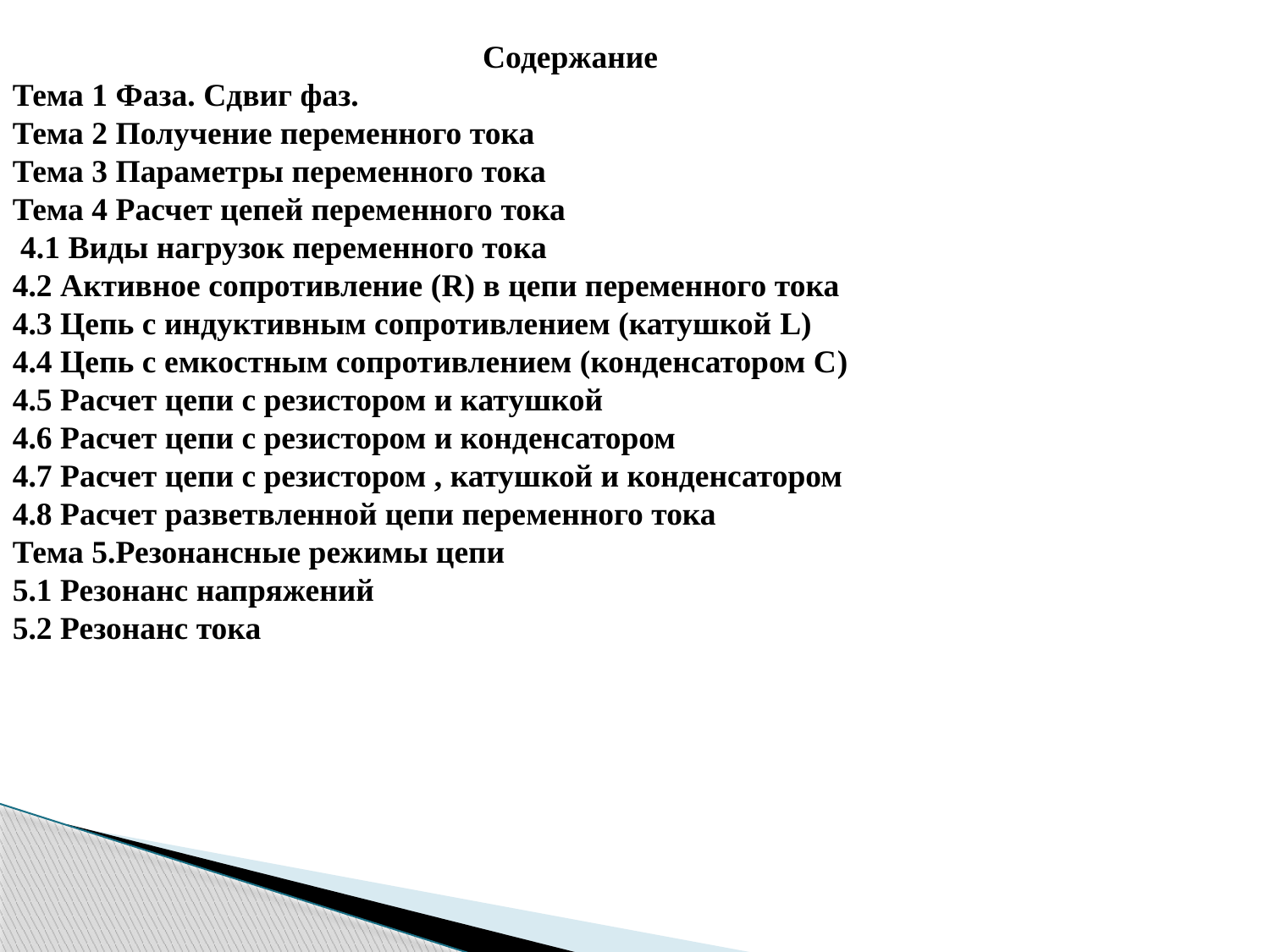

Содержание
Тема 1 Фаза. Сдвиг фаз.
Тема 2 Получение переменного тока
Тема 3 Параметры переменного тока
Тема 4 Расчет цепей переменного тока
 4.1 Виды нагрузок переменного тока
4.2 Активное сопротивление (R) в цепи переменного тока
4.3 Цепь с индуктивным сопротивлением (катушкой L)
4.4 Цепь с емкостным сопротивлением (конденсатором С)
4.5 Расчет цепи с резистором и катушкой
4.6 Расчет цепи с резистором и конденсатором
4.7 Расчет цепи с резистором , катушкой и конденсатором
4.8 Расчет разветвленной цепи переменного тока
Тема 5.Резонансные режимы цепи
5.1 Резонанс напряжений
5.2 Резонанс тока